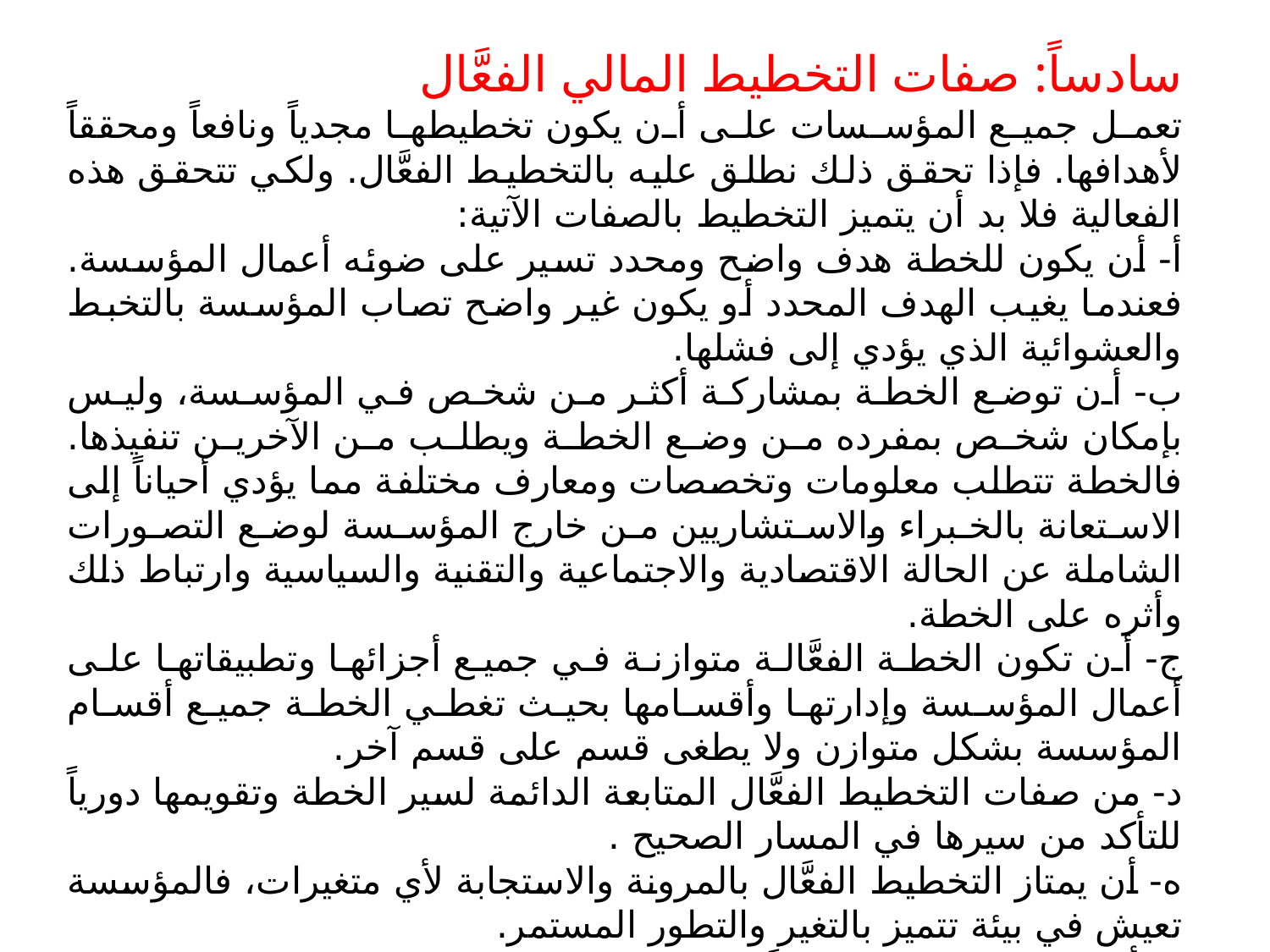

سادساً: صفات التخطيط المالي الفعَّال
تعمل جميع المؤسسات على أن يكون تخطيطها مجدياً ونافعاً ومحققاً لأهدافها. فإذا تحقق ذلك نطلق عليه بالتخطيط الفعَّال. ولكي تتحقق هذه الفعالية فلا بد أن يتميز التخطيط بالصفات الآتية:
أ- أن يكون للخطة هدف واضح ومحدد تسير على ضوئه أعمال المؤسسة. فعندما يغيب الهدف المحدد أو يكون غير واضح تصاب المؤسسة بالتخبط والعشوائية الذي يؤدي إلى فشلها.
ب- أن توضع الخطة بمشاركة أكثر من شخص في المؤسسة، وليس بإمكان شخص بمفرده من وضع الخطة ويطلب من الآخرين تنفيذها. فالخطة تتطلب معلومات وتخصصات ومعارف مختلفة مما يؤدي أحياناً إلى الاستعانة بالخبراء والاستشاريين من خارج المؤسسة لوضع التصورات الشاملة عن الحالة الاقتصادية والاجتماعية والتقنية والسياسية وارتباط ذلك وأثره على الخطة.
ج- أن تكون الخطة الفعَّالة متوازنة في جميع أجزائها وتطبيقاتها على أعمال المؤسسة وإدارتها وأقسامها بحيث تغطي الخطة جميع أقسام المؤسسة بشكل متوازن ولا يطغى قسم على قسم آخر.
د- من صفات التخطيط الفعَّال المتابعة الدائمة لسير الخطة وتقويمها دورياً للتأكد من سيرها في المسار الصحيح .
ه- أن يمتاز التخطيط الفعَّال بالمرونة والاستجابة لأي متغيرات، فالمؤسسة تعيش في بيئة تتميز بالتغير والتطور المستمر.
و- أن يتمتع التخطيط الفعَّال بالواقعية بحيث لا يبالغ في التقديرات ولا يتشاءم أكثر من الحد المعقول.
ز- أن يكون التخطيط الفعَّال واضحاً ومفهوماً وبعيداً عن العموميات وأن يتمتع بالبساطة.
ح- أن يغطي التخطيط الفعَّال فترة زمنية معقولة.